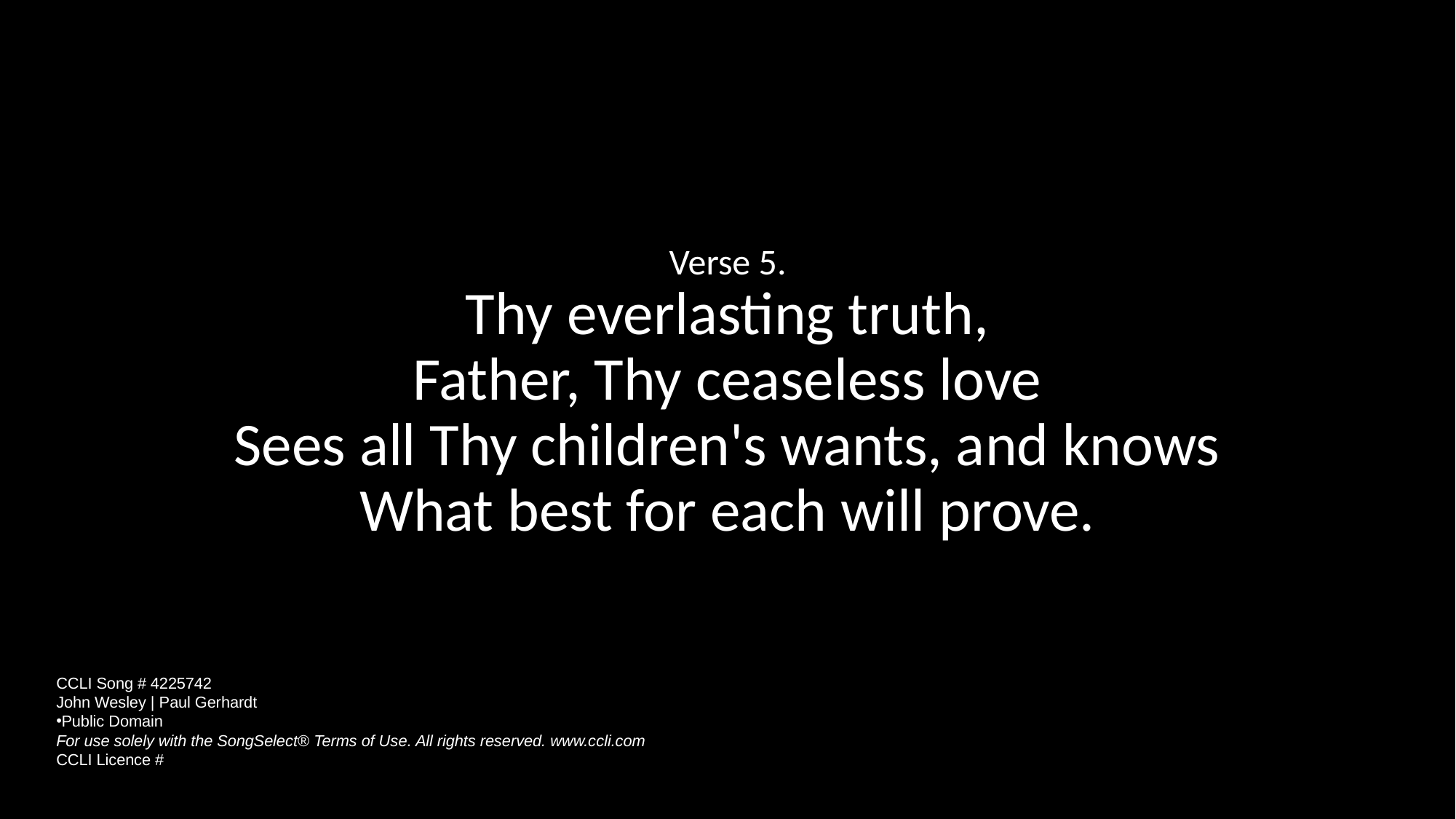

Verse 5.
Thy everlasting truth,
Father, Thy ceaseless love
Sees all Thy children's wants, and knows
What best for each will prove.
CCLI Song # 4225742
John Wesley | Paul Gerhardt
Public Domain
For use solely with the SongSelect® Terms of Use. All rights reserved. www.ccli.com
CCLI Licence #